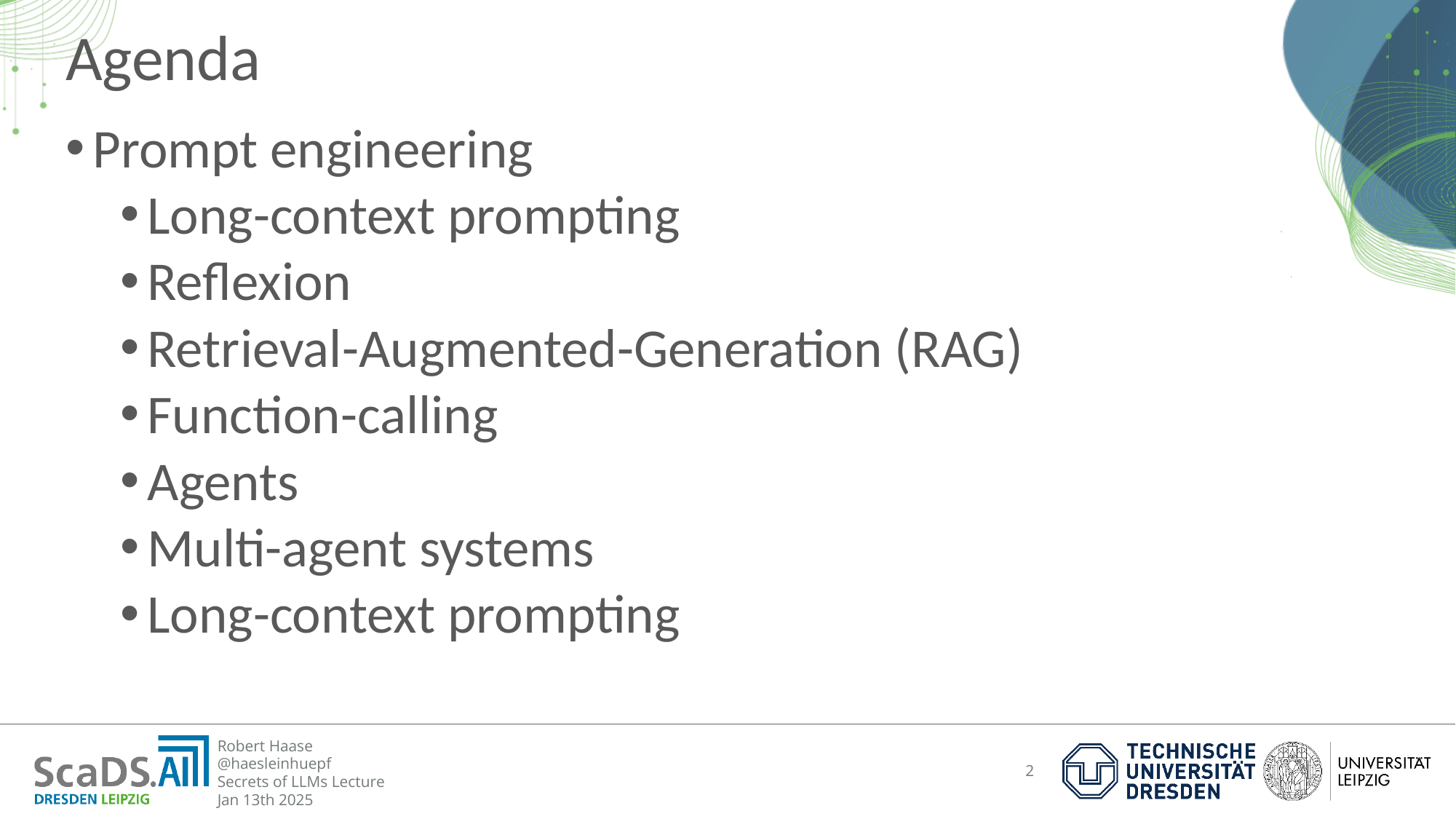

# Agenda
Prompt engineering
Long-context prompting
Reflexion
Retrieval-Augmented-Generation (RAG)
Function-calling
Agents
Multi-agent systems
Long-context prompting